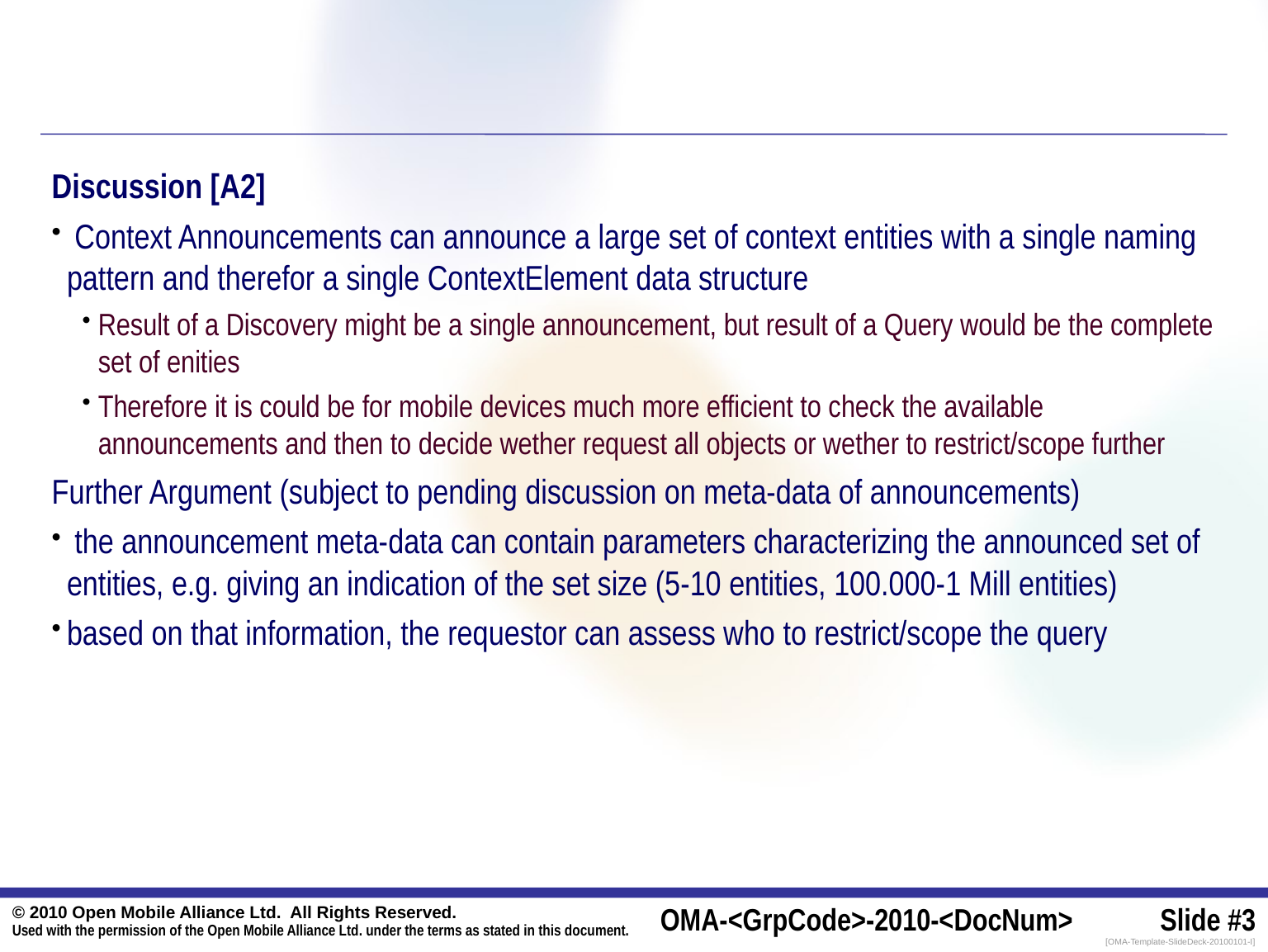

#
Discussion [A2]
 Context Announcements can announce a large set of context entities with a single naming pattern and therefor a single ContextElement data structure
Result of a Discovery might be a single announcement, but result of a Query would be the complete set of enities
Therefore it is could be for mobile devices much more efficient to check the available announcements and then to decide wether request all objects or wether to restrict/scope further
Further Argument (subject to pending discussion on meta-data of announcements)
 the announcement meta-data can contain parameters characterizing the announced set of entities, e.g. giving an indication of the set size (5-10 entities, 100.000-1 Mill entities)
based on that information, the requestor can assess who to restrict/scope the query